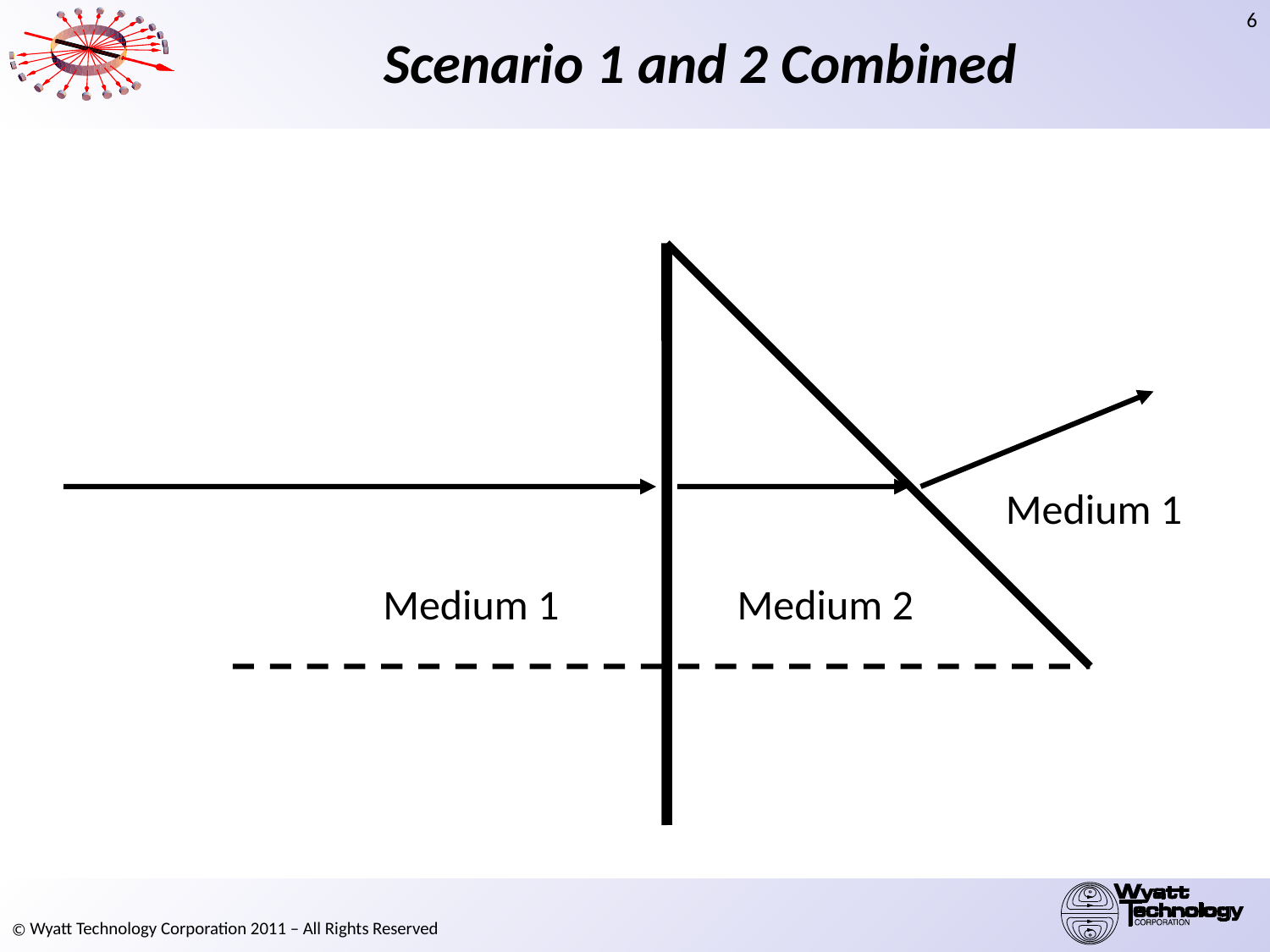

# Scenario 1 and 2 Combined

Medium 1

Medium 1
Medium 2